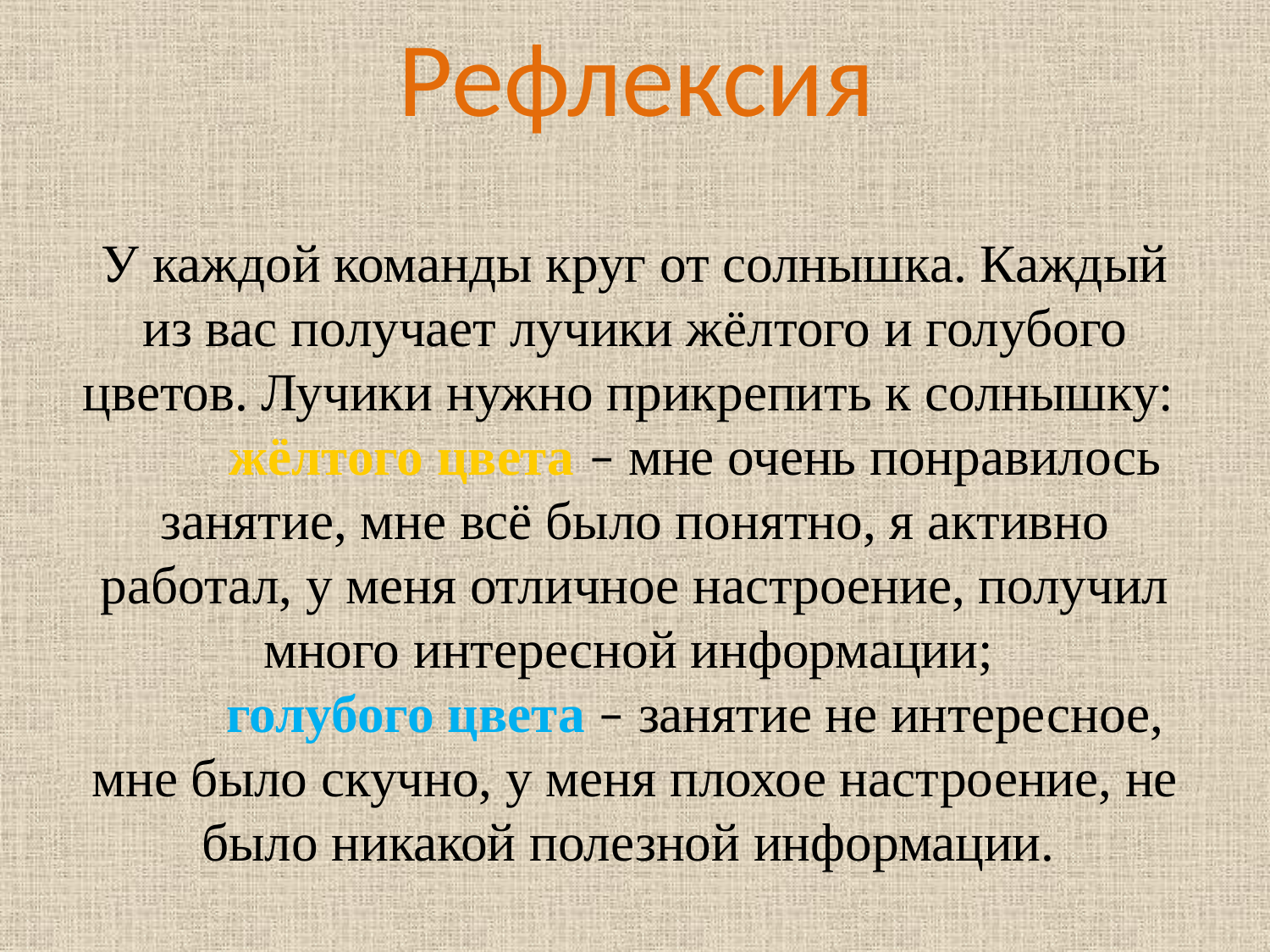

# Рефлексия
У каждой команды круг от солнышка. Каждый из вас получает лучики жёлтого и голубого цветов. Лучики нужно прикрепить к солнышку:
	жёлтого цвета – мне очень понравилось занятие, мне всё было понятно, я активно работал, у меня отличное настроение, получил много интересной информации;
	голубого цвета – занятие не интересное, мне было скучно, у меня плохое настроение, не было никакой полезной информации.